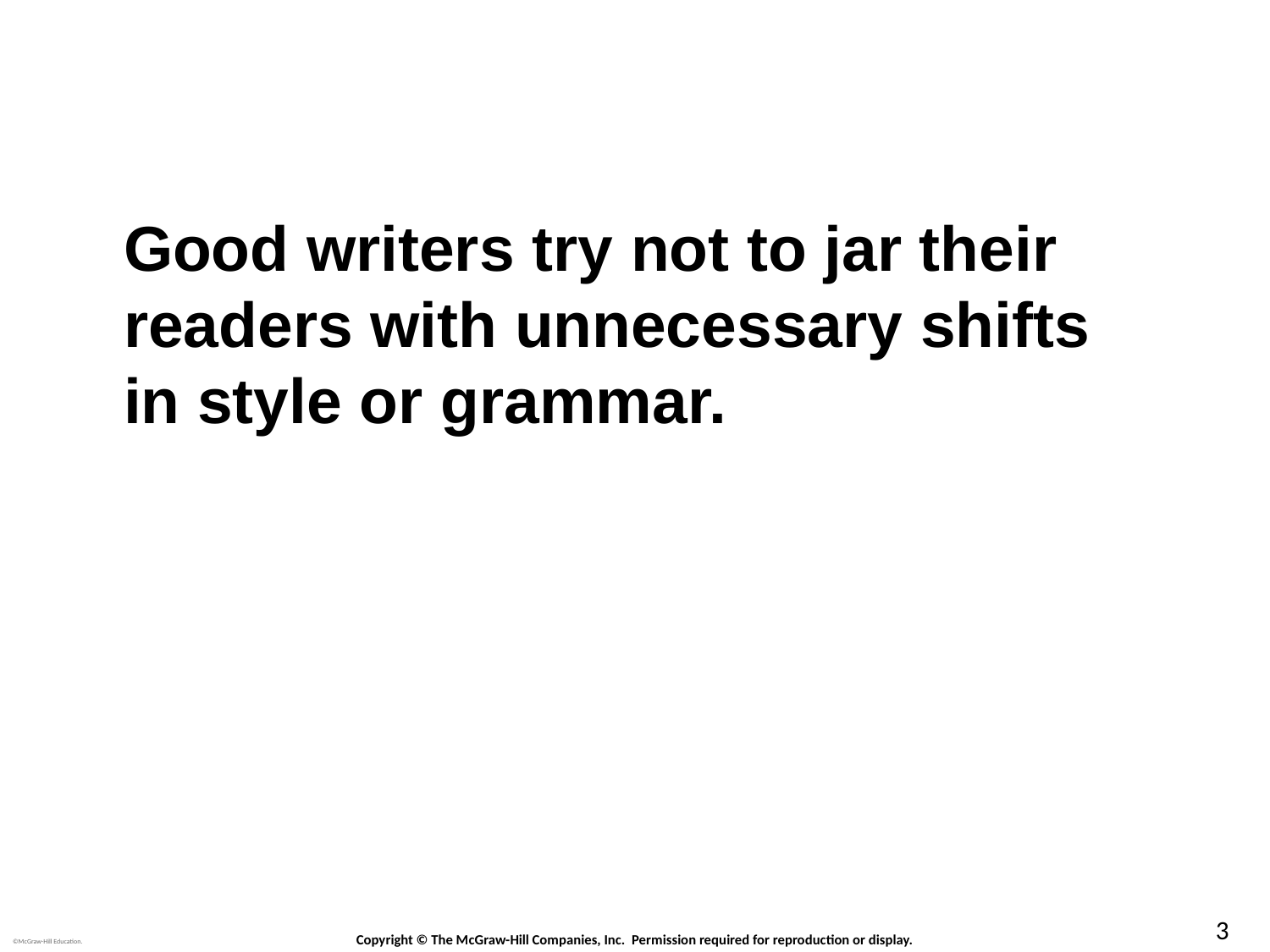

# Good writers try not to jar their readers with unnecessary shifts in style or grammar.